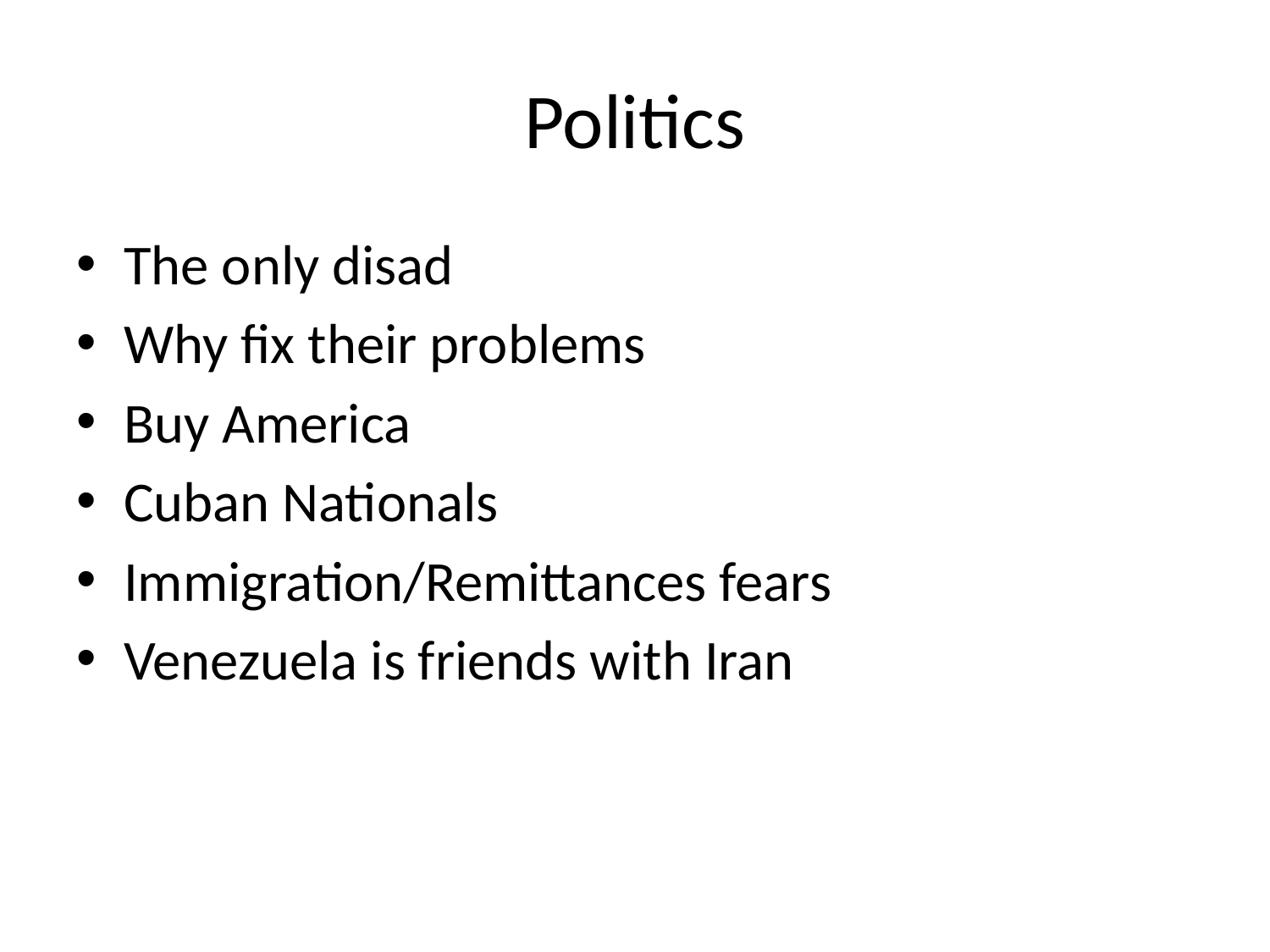

# Politics
The only disad
Why fix their problems
Buy America
Cuban Nationals
Immigration/Remittances fears
Venezuela is friends with Iran